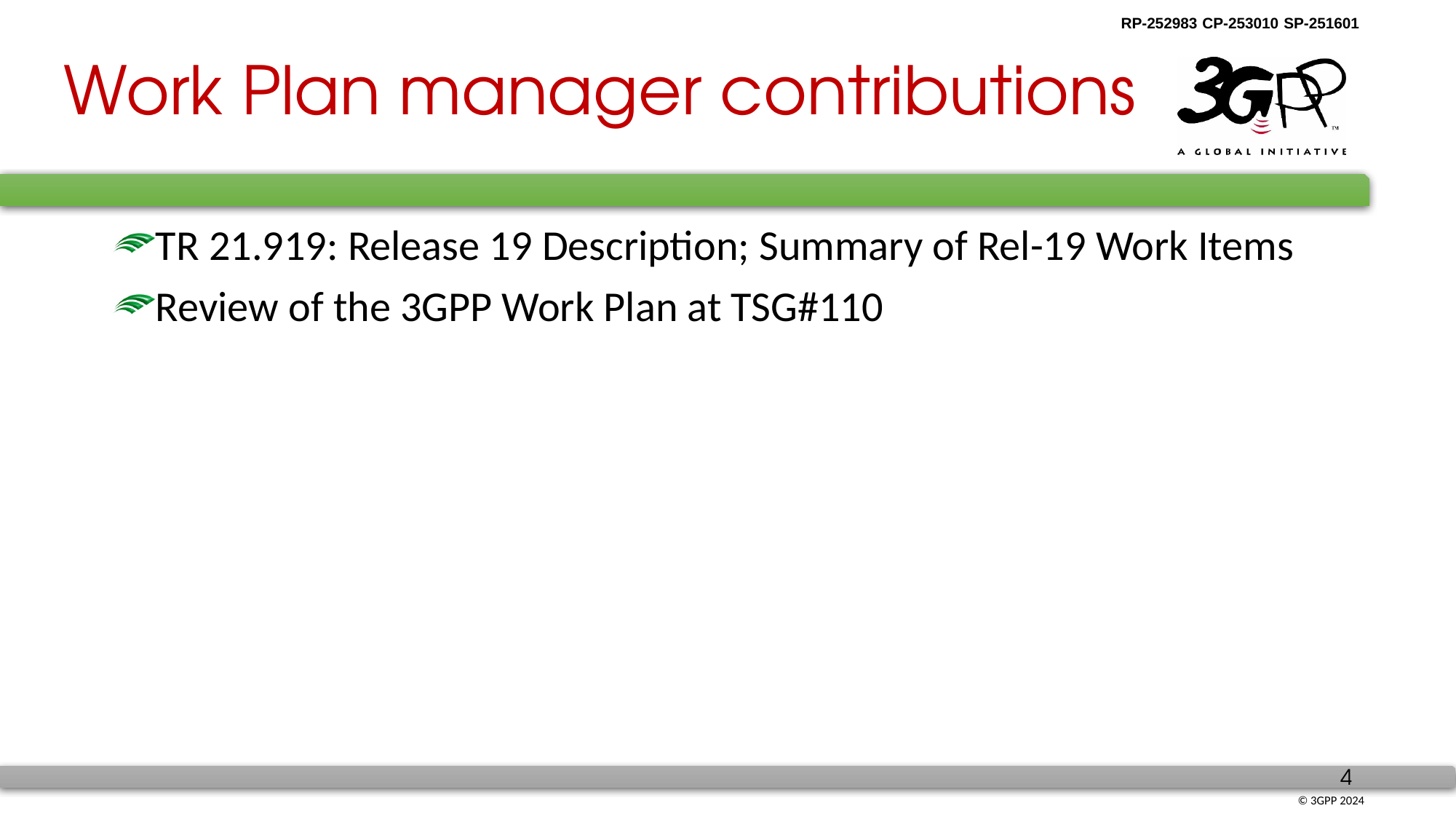

# Work Plan manager contributions
TR 21.919: Release 19 Description; Summary of Rel-19 Work Items
Review of the 3GPP Work Plan at TSG#110